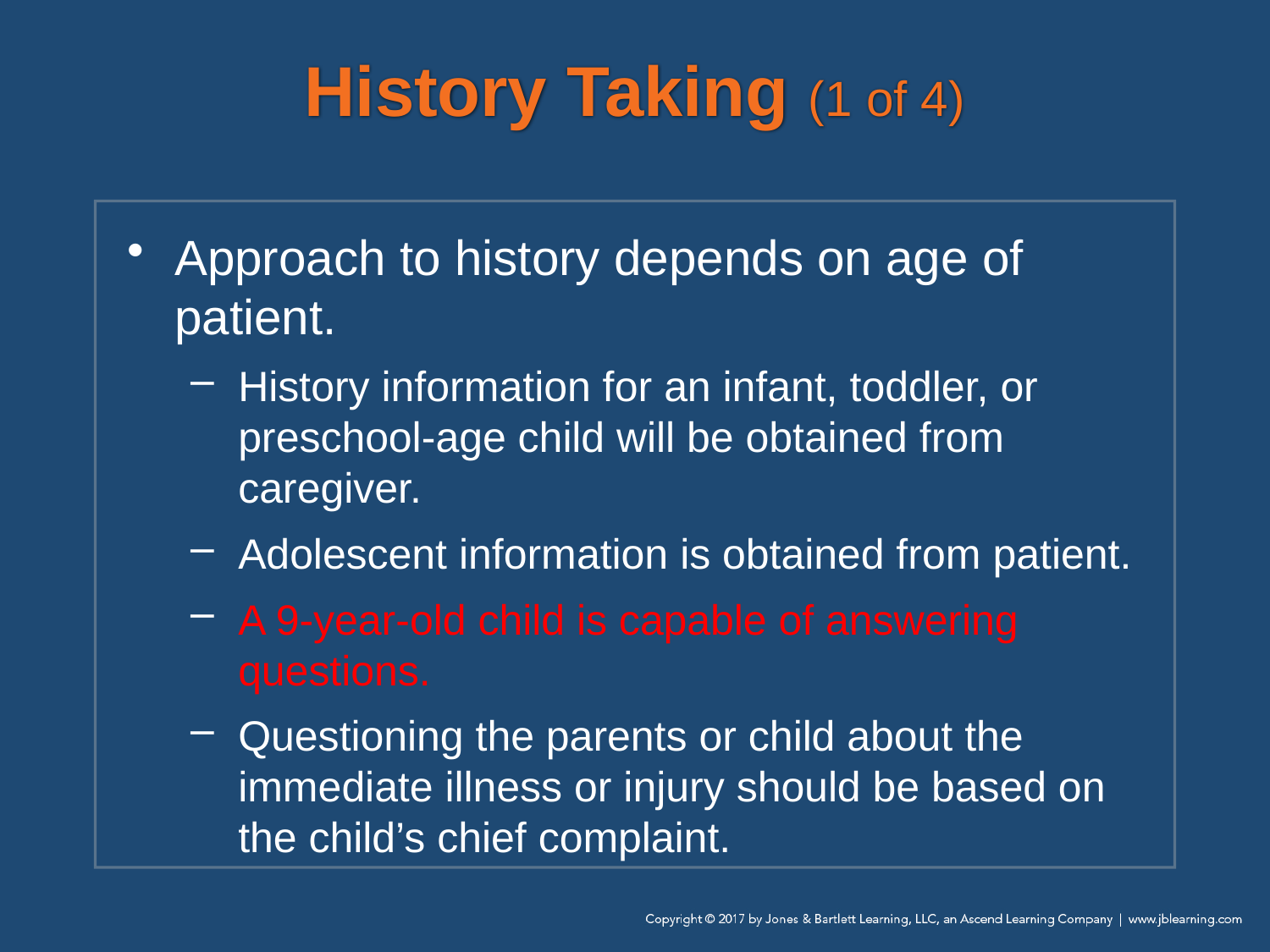

# History Taking (1 of 4)
Approach to history depends on age of patient.
History information for an infant, toddler, or preschool-age child will be obtained from caregiver.
Adolescent information is obtained from patient.
A 9-year-old child is capable of answering questions.
Questioning the parents or child about the immediate illness or injury should be based on the child’s chief complaint.